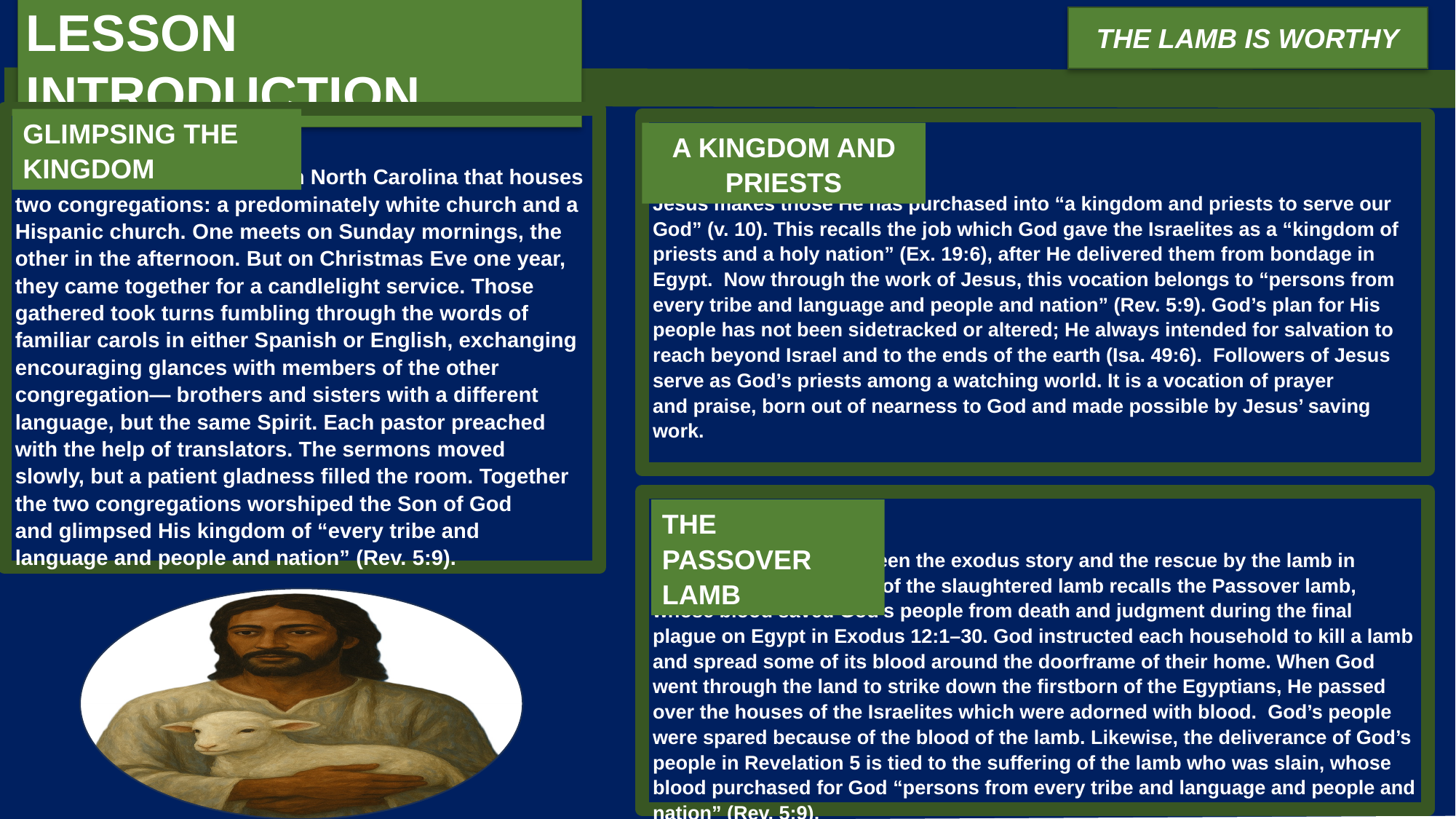

LESSON INTRODUCTION
The Lamb Is Worthy

There is a church building in North Carolina that houses two congregations: a predominately white church and a Hispanic church. One meets on Sunday mornings, the other in the afternoon. But on Christmas Eve one year, they came together for a candlelight service. Those gathered took turns fumbling through the words of familiar carols in either Spanish or English, exchanging encouraging glances with members of the other congregation— brothers and sisters with a different language, but the same Spirit. Each pastor preached with the help of translators. The sermons moved slowly, but a patient gladness filled the room. Together the two congregations worshiped the Son of God and glimpsed His kingdom of “every tribe and language and people and nation” (Rev. 5:9).
Glimpsing the Kingdom

Jesus makes those He has purchased into “a kingdom and priests to serve our God” (v. 10). This recalls the job which God gave the Israelites as a “kingdom of priests and a holy nation” (Ex. 19:6), after He delivered them from bondage in Egypt.  Now through the work of Jesus, this vocation belongs to “persons from every tribe and language and people and nation” (Rev. 5:9). God’s plan for His people has not been sidetracked or altered; He always intended for salvation to reach beyond Israel and to the ends of the earth (Isa. 49:6).  Followers of Jesus serve as God’s priests among a watching world. It is a vocation of prayer and praise, born out of nearness to God and made possible by Jesus’ saving work.
A Kingdom and Priests

There are parallels between the exodus story and the rescue by the lamb in Revelation 5. The image of the slaughtered lamb recalls the Passover lamb, whose blood saved God’s people from death and judgment during the final plague on Egypt in Exodus 12:1–30. God instructed each household to kill a lamb and spread some of its blood around the doorframe of their home. When God went through the land to strike down the firstborn of the Egyptians, He passed over the houses of the Israelites which were adorned with blood.  God’s people were spared because of the blood of the lamb. Likewise, the deliverance of God’s people in Revelation 5 is tied to the suffering of the lamb who was slain, whose blood purchased for God “persons from every tribe and language and people and nation” (Rev. 5:9).
The Passover Lamb